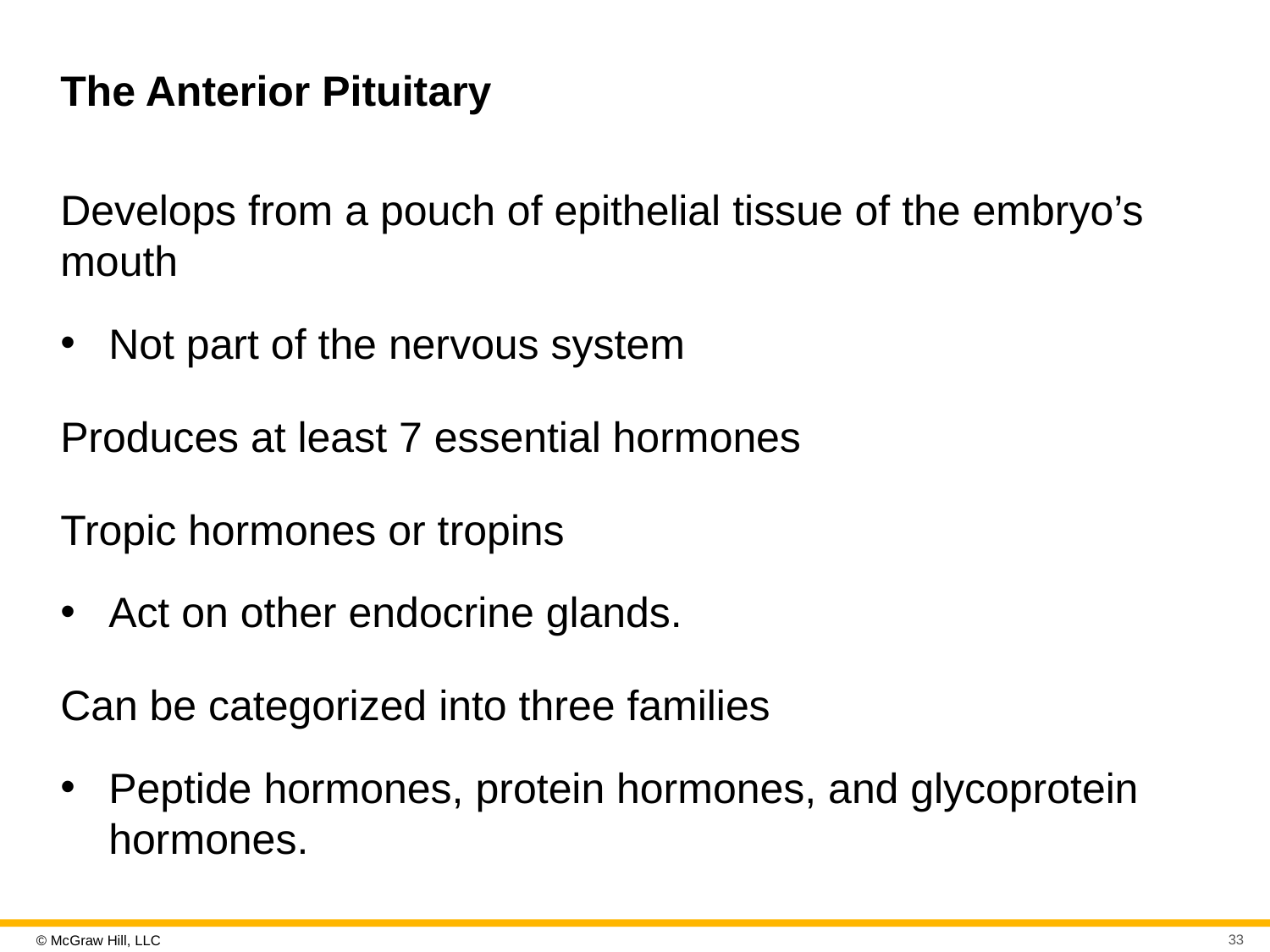

# The Anterior Pituitary
Develops from a pouch of epithelial tissue of the embryo’s mouth
Not part of the nervous system
Produces at least 7 essential hormones
Tropic hormones or tropins
Act on other endocrine glands.
Can be categorized into three families
Peptide hormones, protein hormones, and glycoprotein hormones.
33